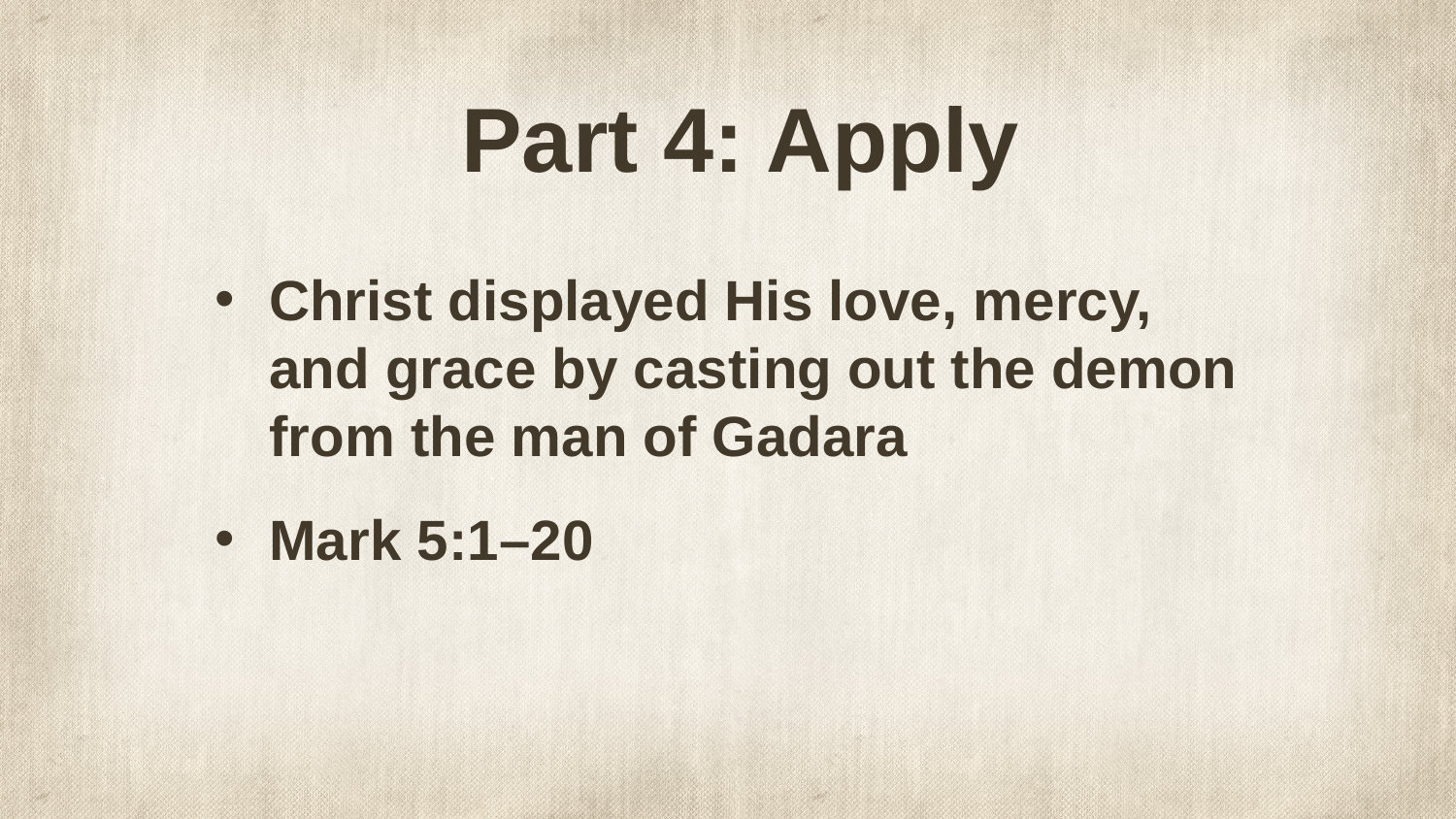

# Part 4: Apply
Christ displayed His love, mercy, and grace by casting out the demon from the man of Gadara
Mark 5:1–20